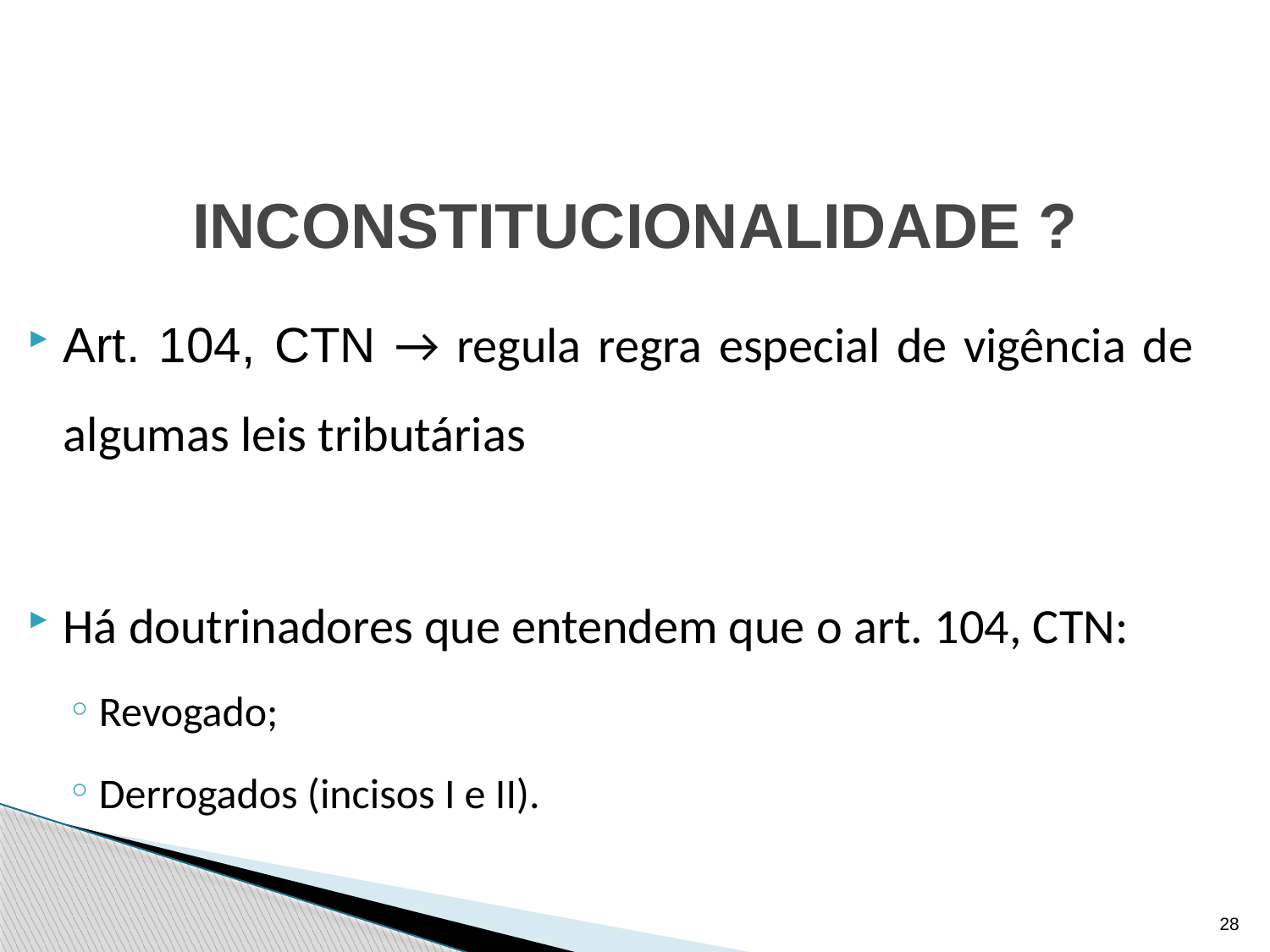

# INCONSTITUCIONALIDADE ?
Art. 104, CTN → regula regra especial de vigência de algumas leis tributárias

Há doutrinadores que entendem que o art. 104, CTN:
Revogado;
Derrogados (incisos I e II).

28